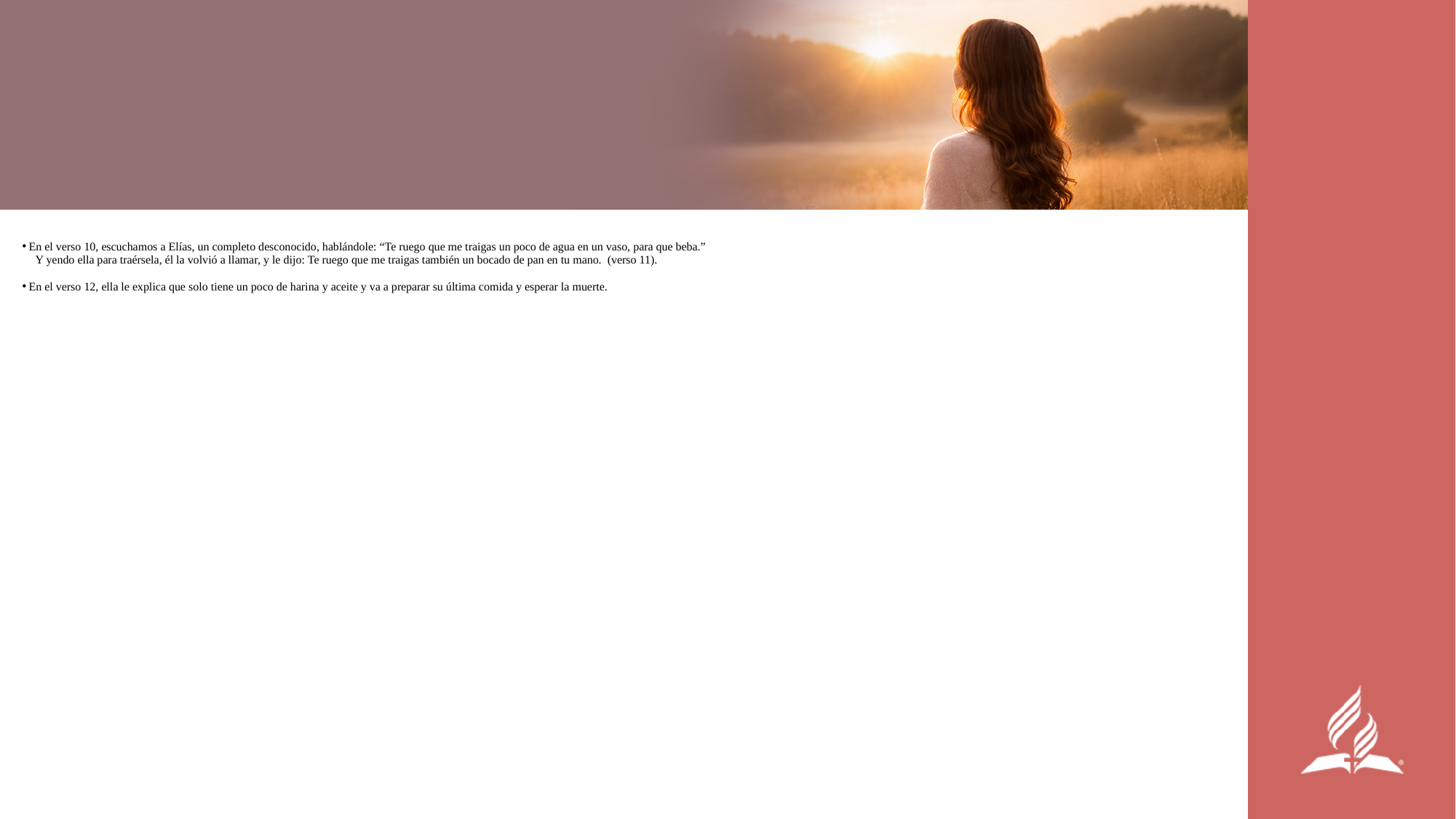

En el verso 10, escuchamos a Elías, un completo desconocido, hablándole: “Te ruego que me traigas un poco de agua en un vaso, para que beba.”
   	Y yendo ella para traérsela, él la volvió a llamar, y le dijo: Te ruego que me traigas también un bocado de pan en tu mano.  (verso 11).

En el verso 12, ella le explica que solo tiene un poco de harina y aceite y va a preparar su última comida y esperar la muerte.